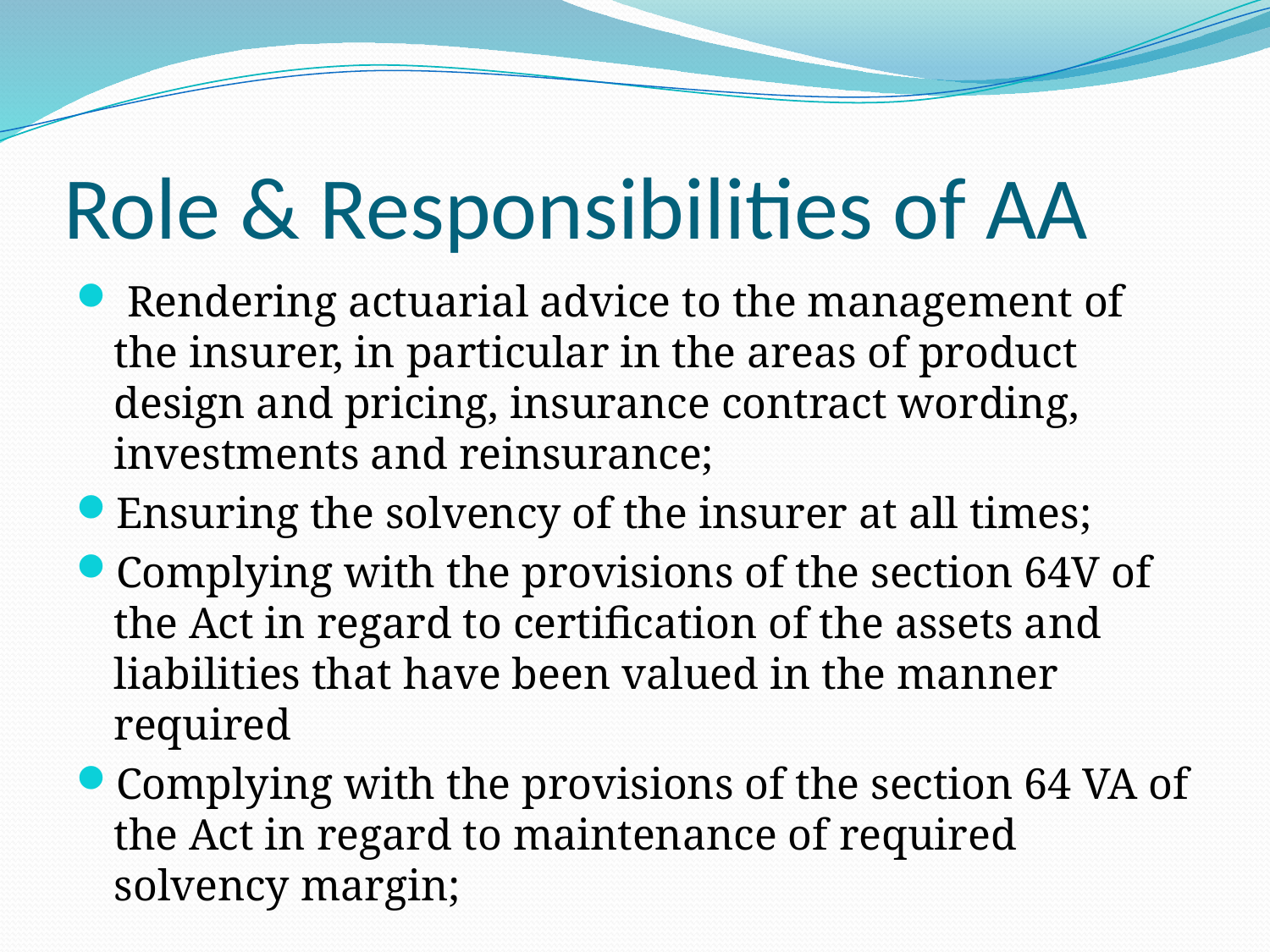

# Role & Responsibilities of AA
 Rendering actuarial advice to the management of the insurer, in particular in the areas of product design and pricing, insurance contract wording, investments and reinsurance;
Ensuring the solvency of the insurer at all times;
Complying with the provisions of the section 64V of the Act in regard to certification of the assets and liabilities that have been valued in the manner required
Complying with the provisions of the section 64 VA of the Act in regard to maintenance of required solvency margin;